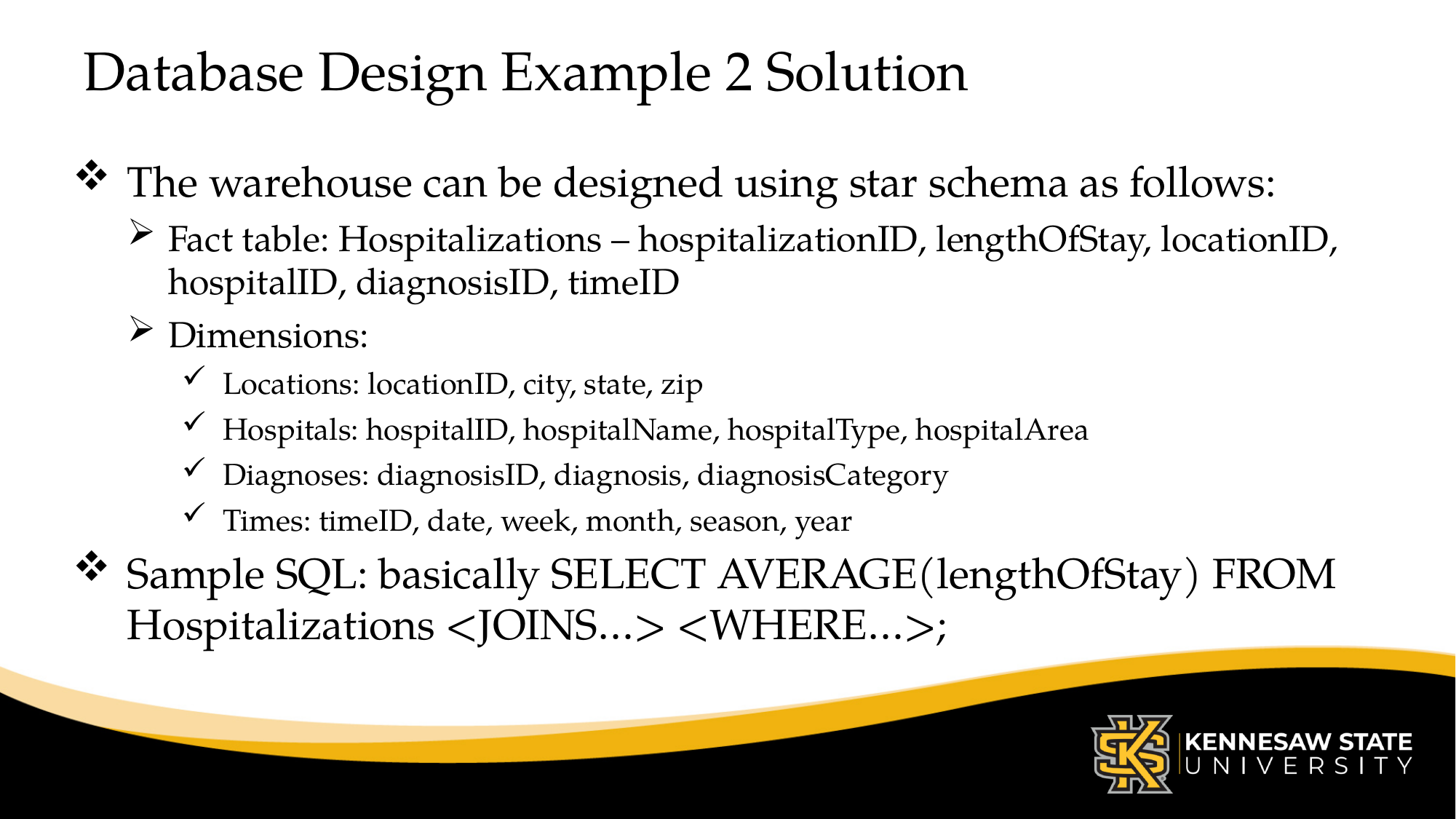

# Database Design Example 2 Solution
The warehouse can be designed using star schema as follows:
Fact table: Hospitalizations – hospitalizationID, lengthOfStay, locationID, hospitalID, diagnosisID, timeID
Dimensions:
Locations: locationID, city, state, zip
Hospitals: hospitalID, hospitalName, hospitalType, hospitalArea
Diagnoses: diagnosisID, diagnosis, diagnosisCategory
Times: timeID, date, week, month, season, year
Sample SQL: basically SELECT AVERAGE(lengthOfStay) FROM Hospitalizations <JOINS…> <WHERE…>;